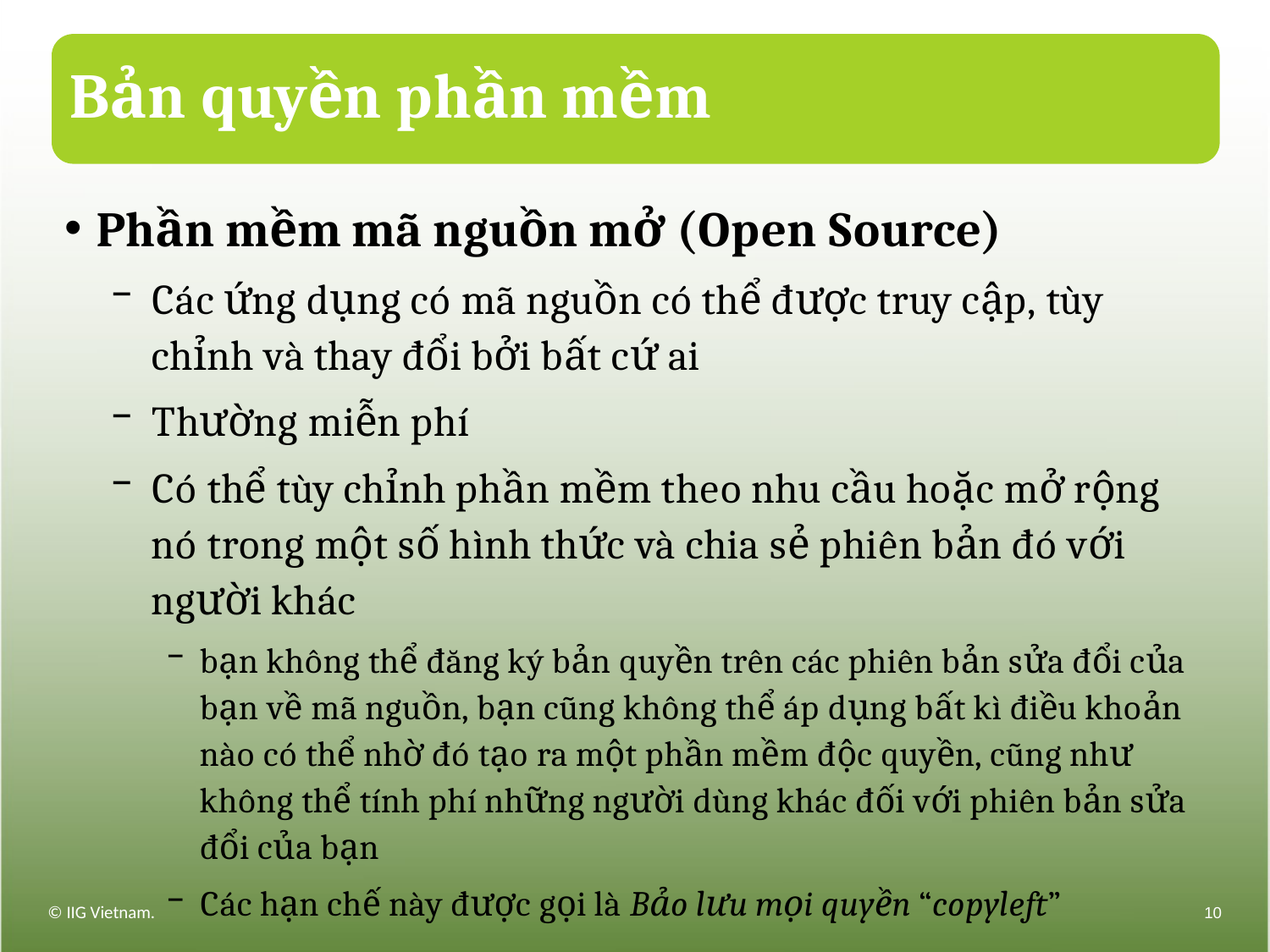

# Bản quyền phần mềm
Phần mềm mã nguồn mở (Open Source)
Các ứng dụng có mã nguồn có thể được truy cập, tùy chỉnh và thay đổi bởi bất cứ ai
Thường miễn phí
Có thể tùy chỉnh phần mềm theo nhu cầu hoặc mở rộng nó trong một số hình thức và chia sẻ phiên bản đó với người khác
bạn không thể đăng ký bản quyền trên các phiên bản sửa đổi của bạn về mã nguồn, bạn cũng không thể áp dụng bất kì điều khoản nào có thể nhờ đó tạo ra một phần mềm độc quyền, cũng như không thể tính phí những người dùng khác đối với phiên bản sửa đổi của bạn
Các hạn chế này được gọi là Bảo lưu mọi quyền “copyleft”
© IIG Vietnam.
10